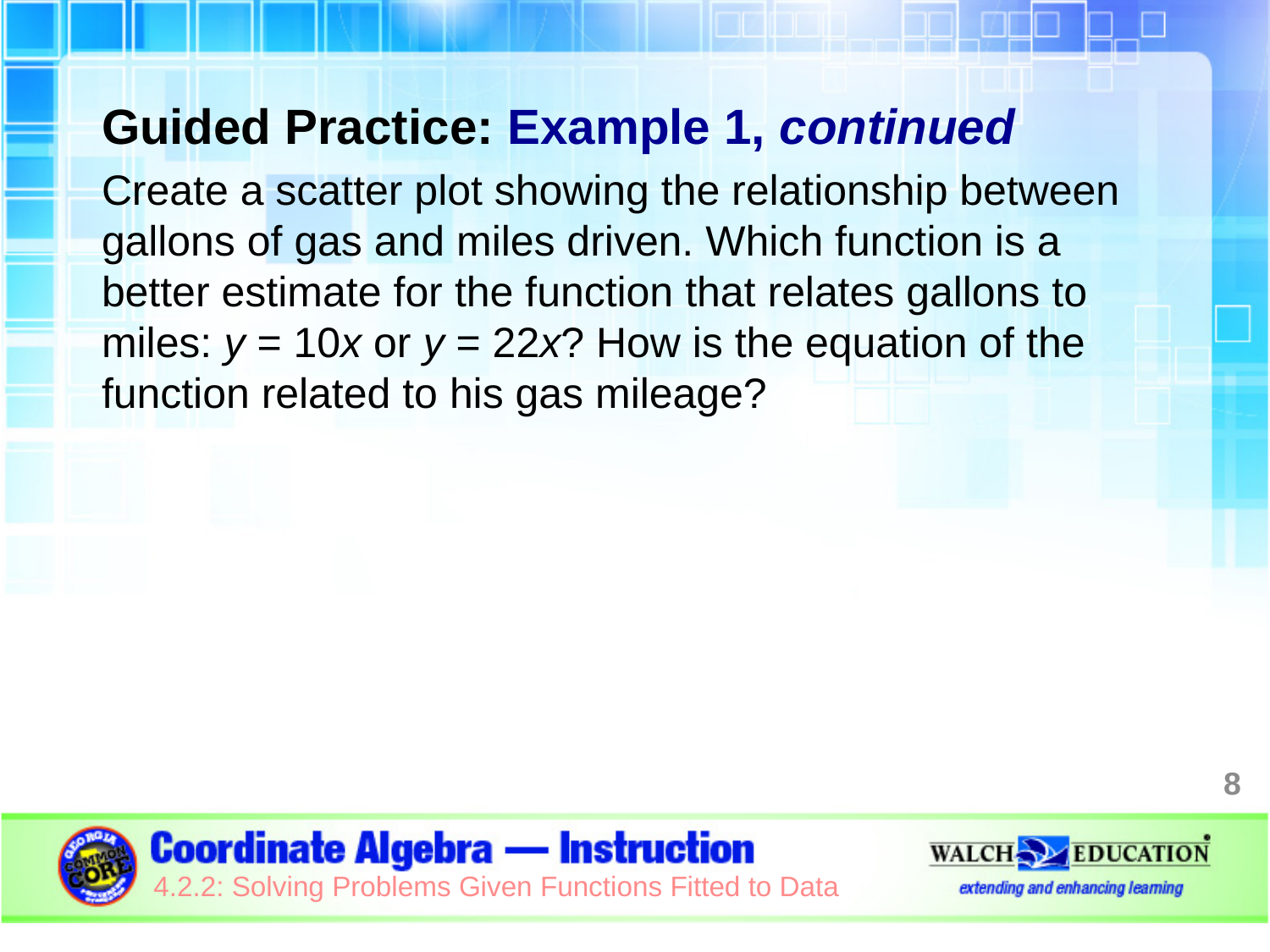

Guided Practice: Example 1, continued
Create a scatter plot showing the relationship between gallons of gas and miles driven. Which function is a better estimate for the function that relates gallons to miles: y = 10x or y = 22x? How is the equation of the function related to his gas mileage?
8
4.2.2: Solving Problems Given Functions Fitted to Data